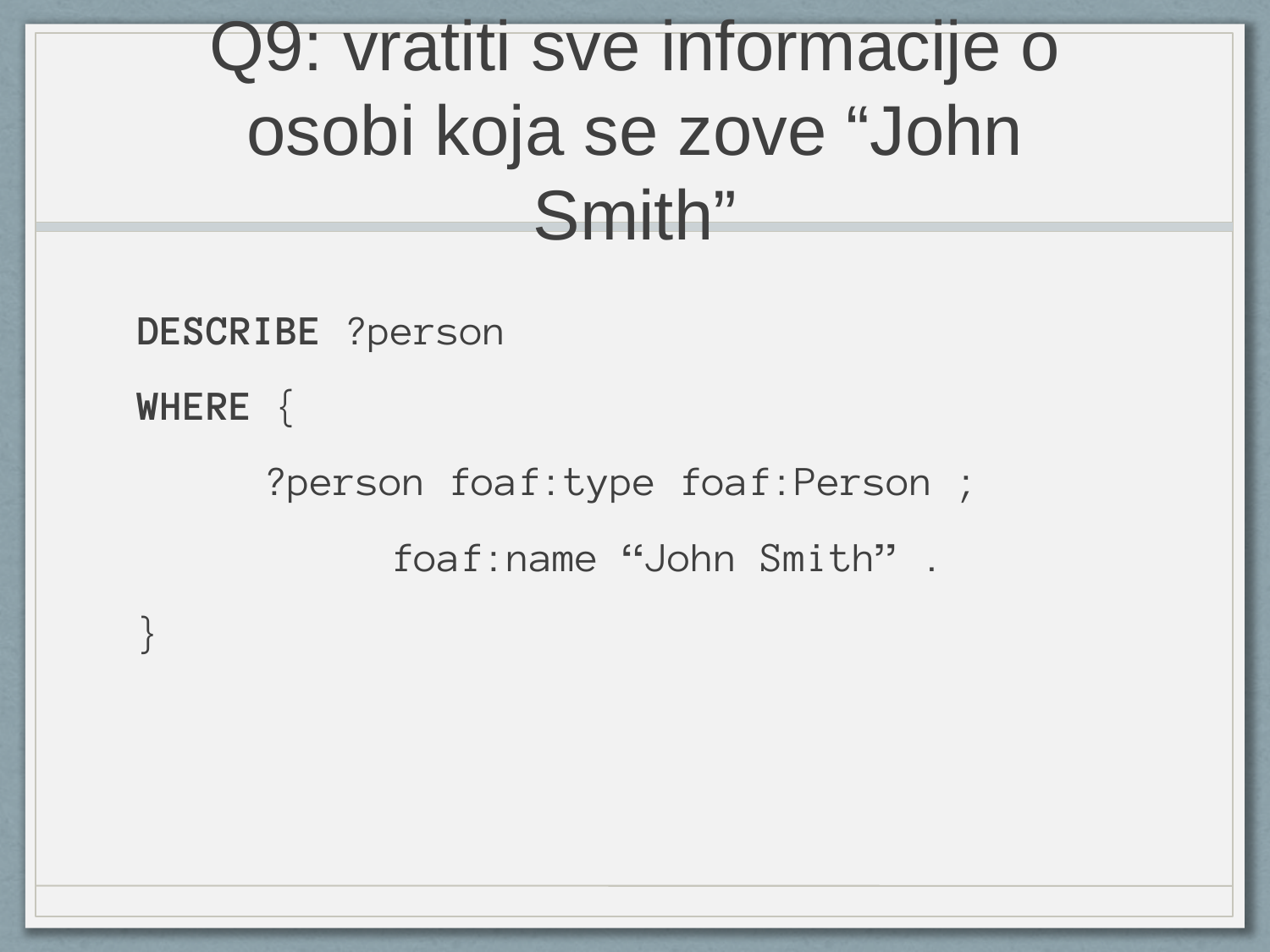

# Q9: vratiti sve informacije o osobi koja se zove “John Smith”
DESCRIBE ?person
WHERE {
	?person foaf:type foaf:Person ;
		foaf:name “John Smith” .
}